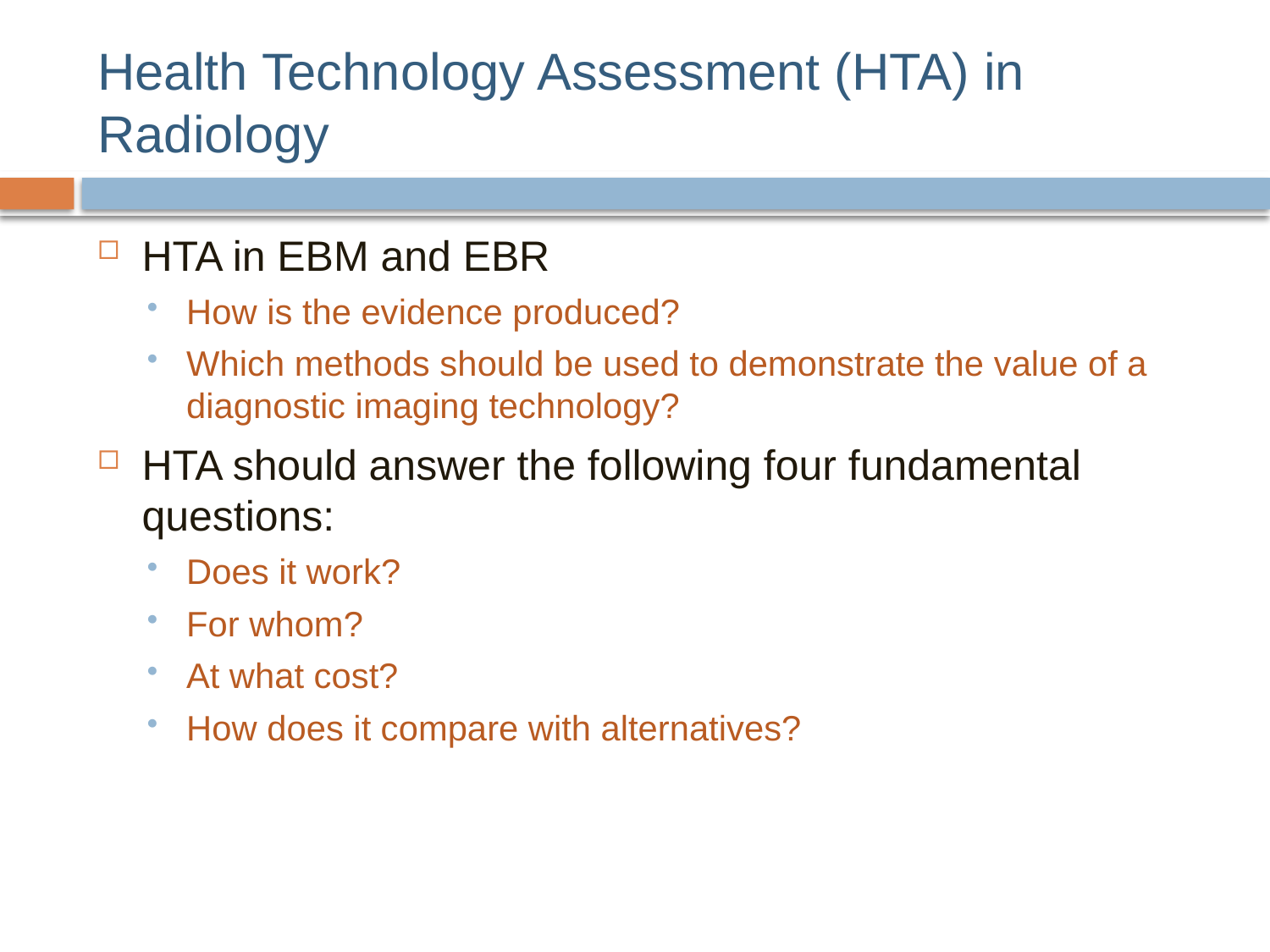

# Health Technology Assessment (HTA) in Radiology
HTA in EBM and EBR
How is the evidence produced?
Which methods should be used to demonstrate the value of a diagnostic imaging technology?
HTA should answer the following four fundamental questions:
Does it work?
For whom?
At what cost?
How does it compare with alternatives?